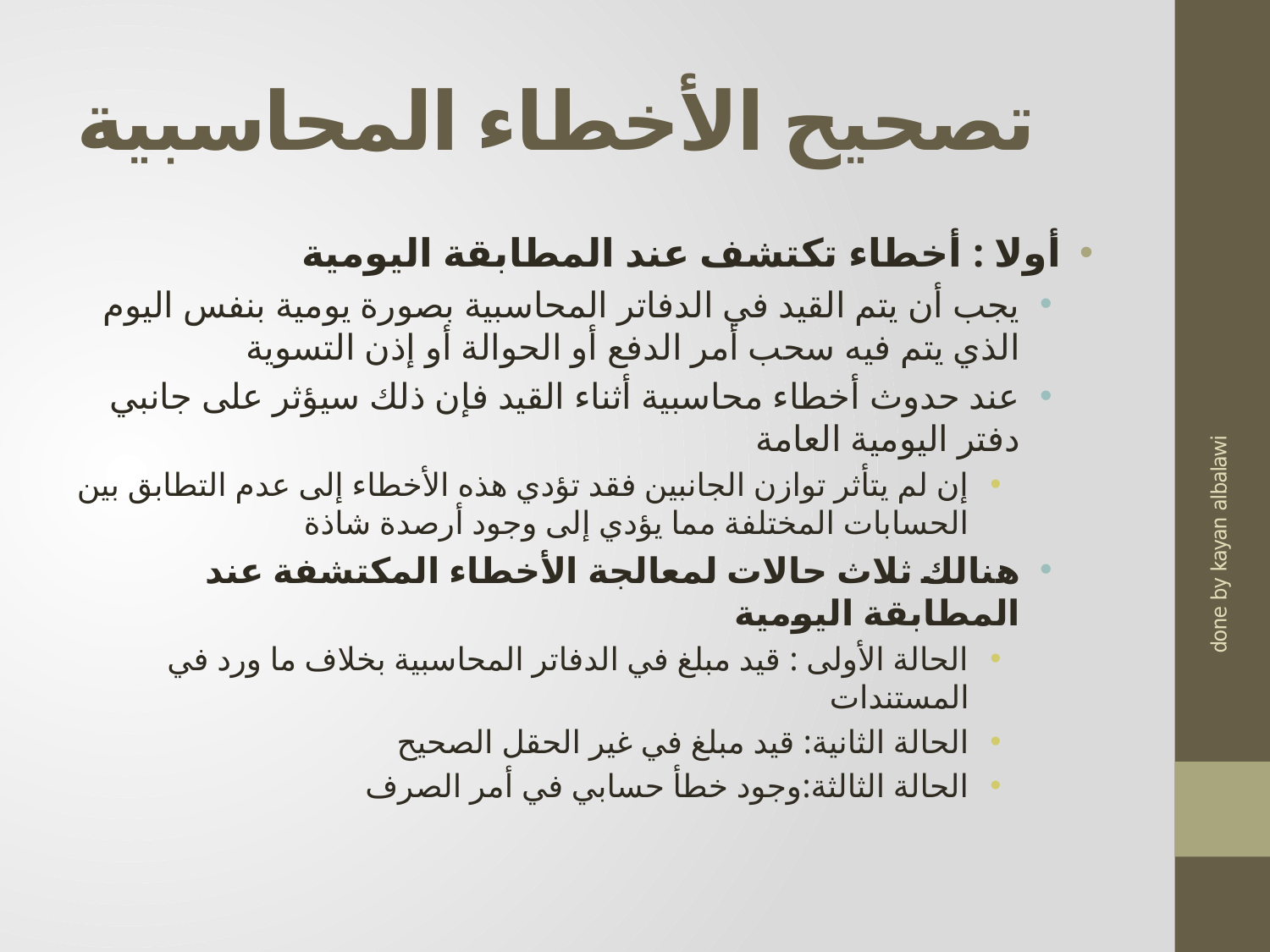

# تصحيح الأخطاء المحاسبية
أولا : أخطاء تكتشف عند المطابقة اليومية
يجب أن يتم القيد في الدفاتر المحاسبية بصورة يومية بنفس اليوم الذي يتم فيه سحب أمر الدفع أو الحوالة أو إذن التسوية
عند حدوث أخطاء محاسبية أثناء القيد فإن ذلك سيؤثر على جانبي دفتر اليومية العامة
إن لم يتأثر توازن الجانبين فقد تؤدي هذه الأخطاء إلى عدم التطابق بين الحسابات المختلفة مما يؤدي إلى وجود أرصدة شاذة
هنالك ثلاث حالات لمعالجة الأخطاء المكتشفة عند المطابقة اليومية
الحالة الأولى : قيد مبلغ في الدفاتر المحاسبية بخلاف ما ورد في المستندات
الحالة الثانية: قيد مبلغ في غير الحقل الصحيح
الحالة الثالثة:وجود خطأ حسابي في أمر الصرف
done by kayan albalawi